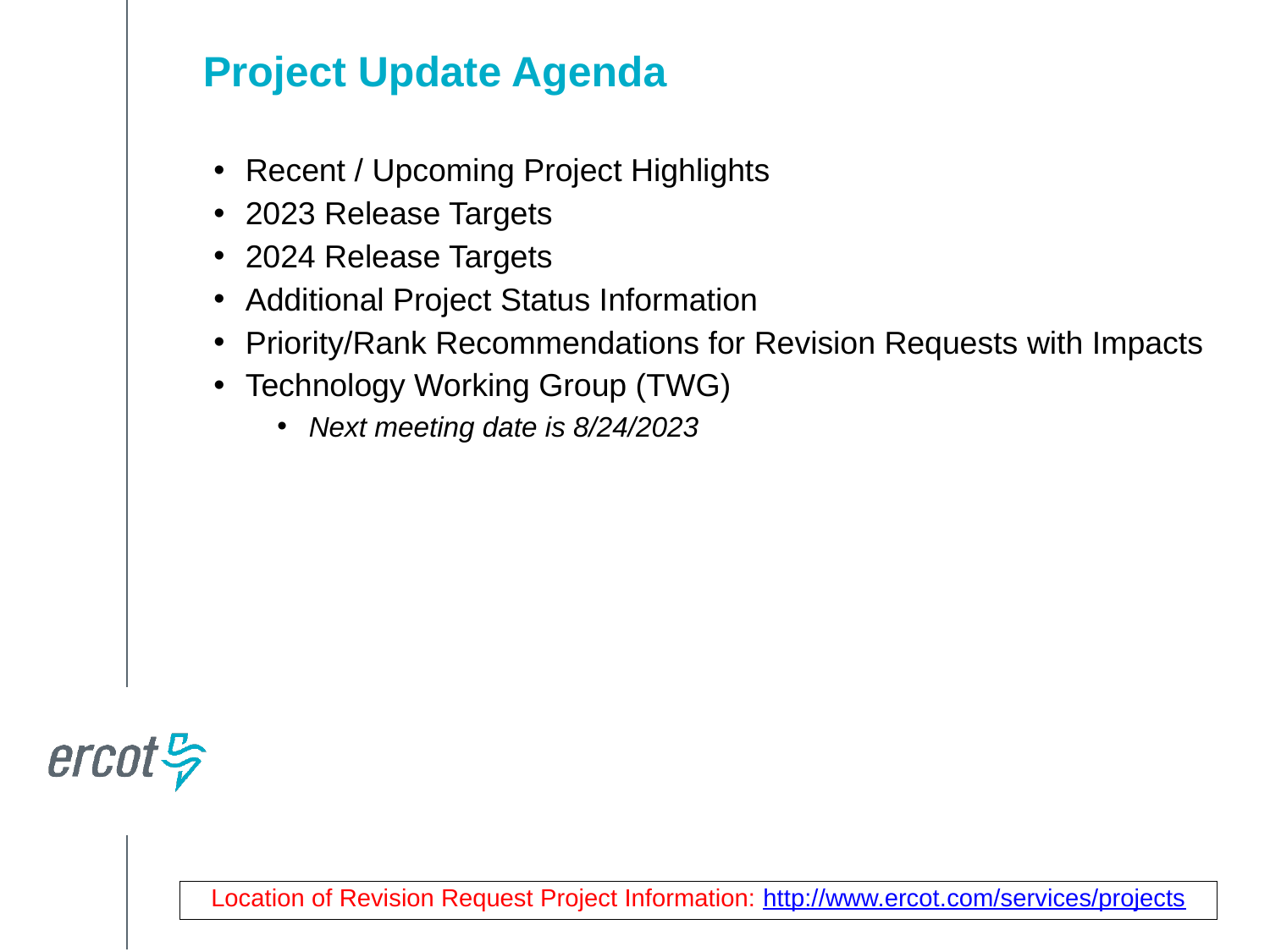

Project Update Agenda
Recent / Upcoming Project Highlights
2023 Release Targets
2024 Release Targets
Additional Project Status Information
Priority/Rank Recommendations for Revision Requests with Impacts
Technology Working Group (TWG)
Next meeting date is 8/24/2023
Location of Revision Request Project Information: http://www.ercot.com/services/projects